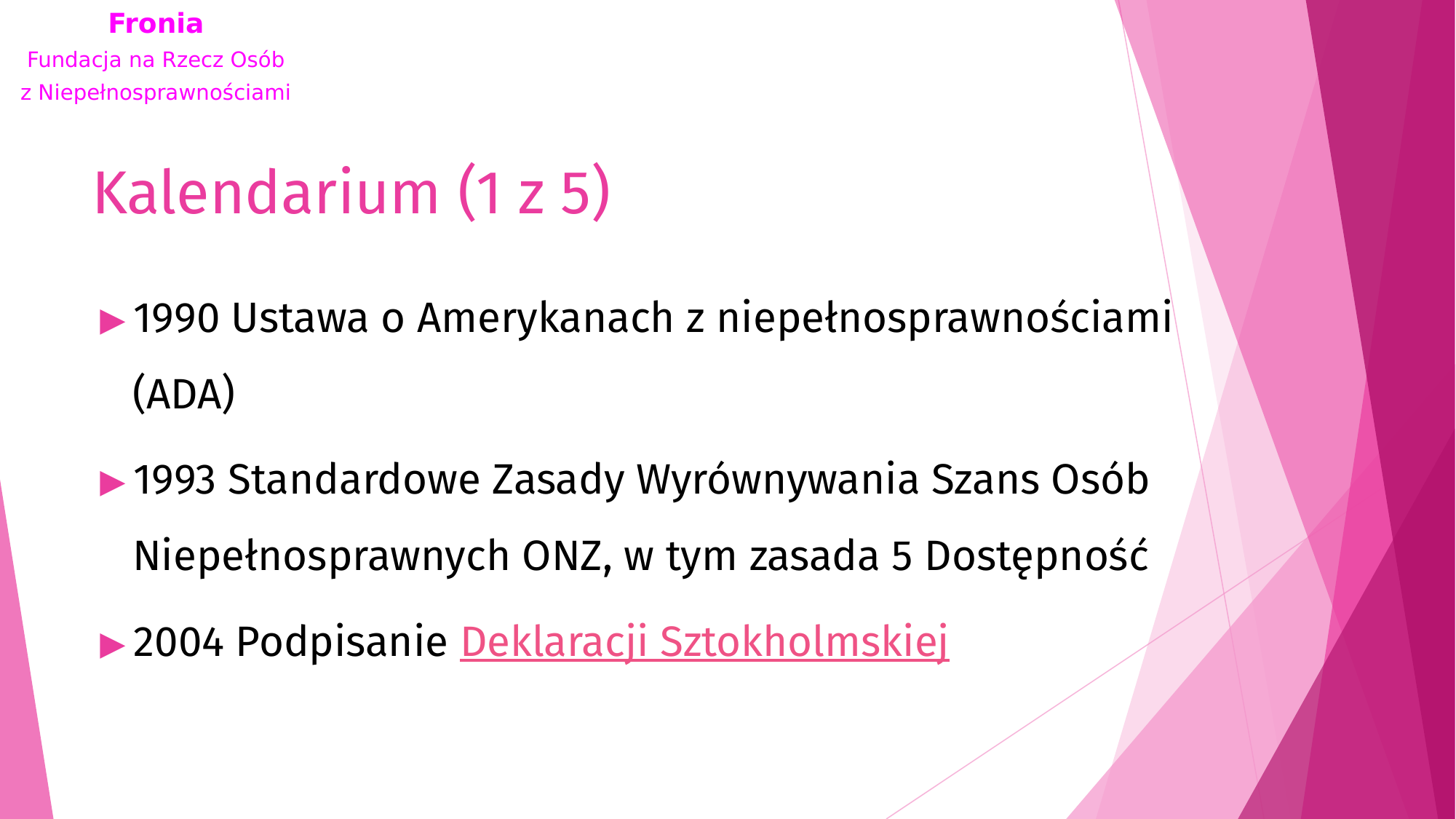

# Kalendarium (1 z 5)
1990 Ustawa o Amerykanach z niepełnosprawnościami (ADA)
1993 Standardowe Zasady Wyrównywania Szans Osób Niepełnosprawnych ONZ, w tym zasada 5 Dostępność
2004 Podpisanie Deklaracji Sztokholmskiej